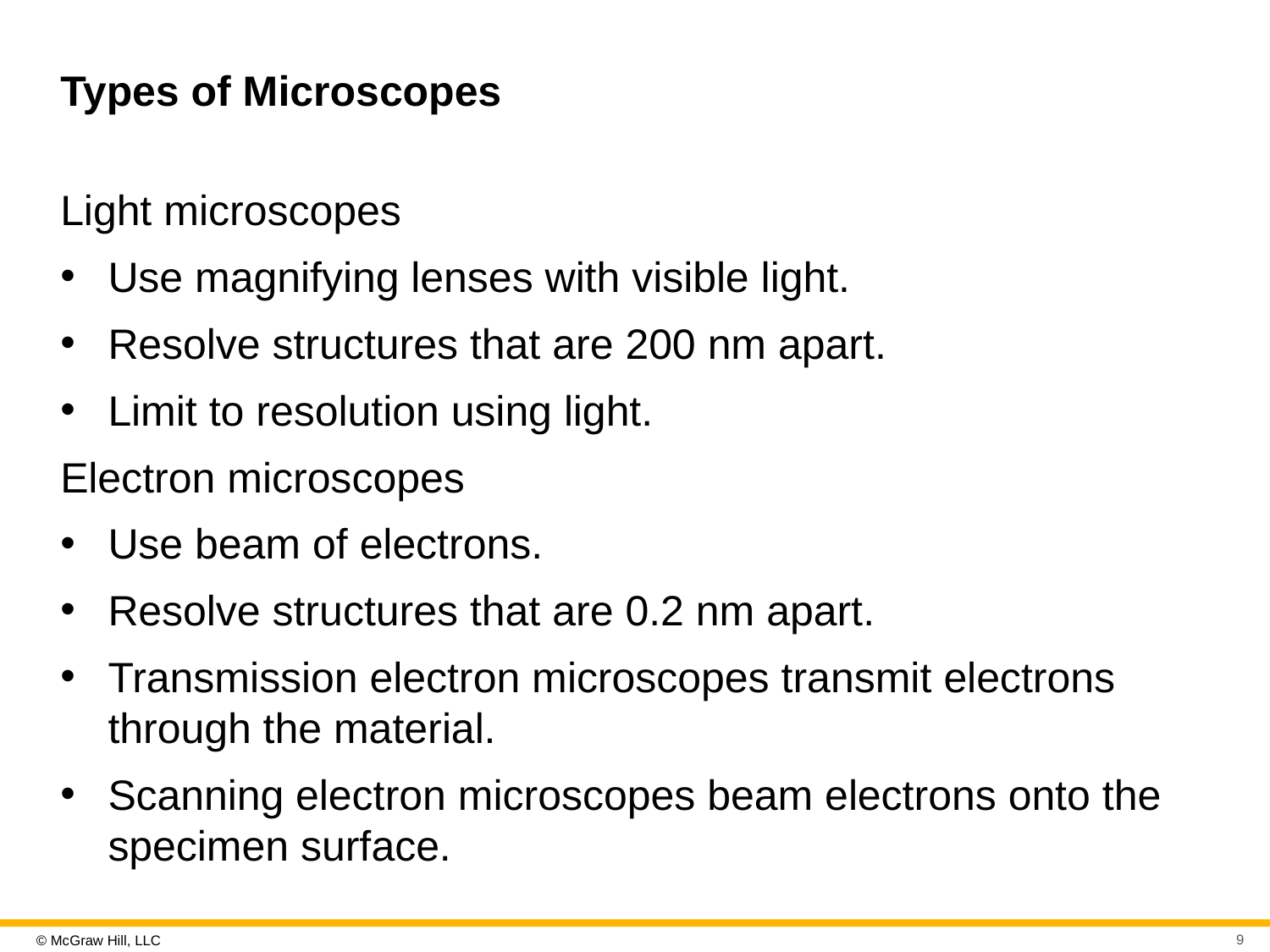

# Types of Microscopes
Light microscopes
Use magnifying lenses with visible light.
Resolve structures that are 200 nm apart.
Limit to resolution using light.
Electron microscopes
Use beam of electrons.
Resolve structures that are 0.2 nm apart.
Transmission electron microscopes transmit electrons through the material.
Scanning electron microscopes beam electrons onto the specimen surface.
9